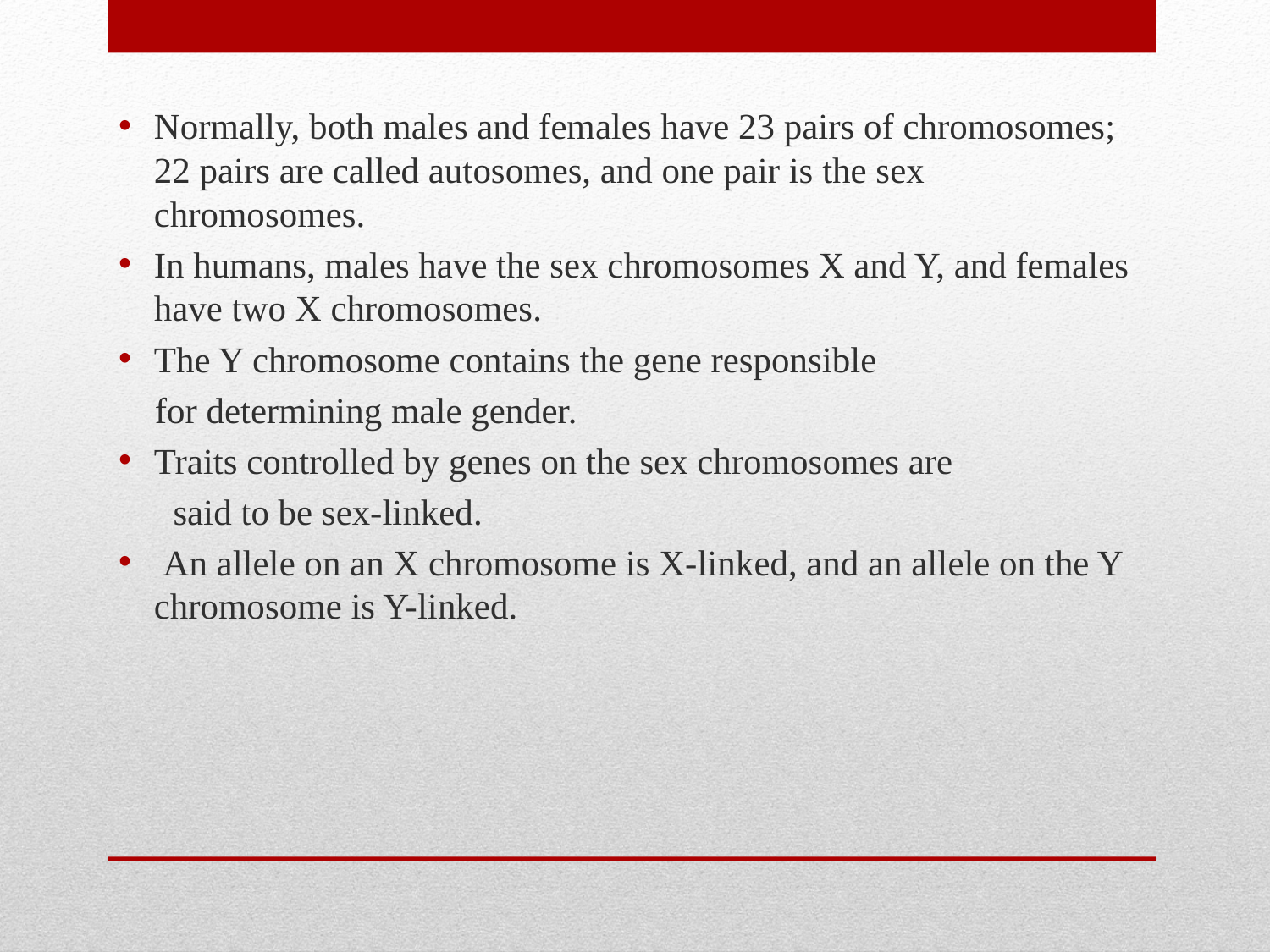

Normally, both males and females have 23 pairs of chromosomes; 22 pairs are called autosomes, and one pair is the sex chromosomes.
In humans, males have the sex chromosomes X and Y, and females have two X chromosomes.
The Y chromosome contains the gene responsible
    for determining male gender.
Traits controlled by genes on the sex chromosomes are
      said to be sex-linked.
 An allele on an X chromosome is X-linked, and an allele on the Y chromosome is Y-linked.
#